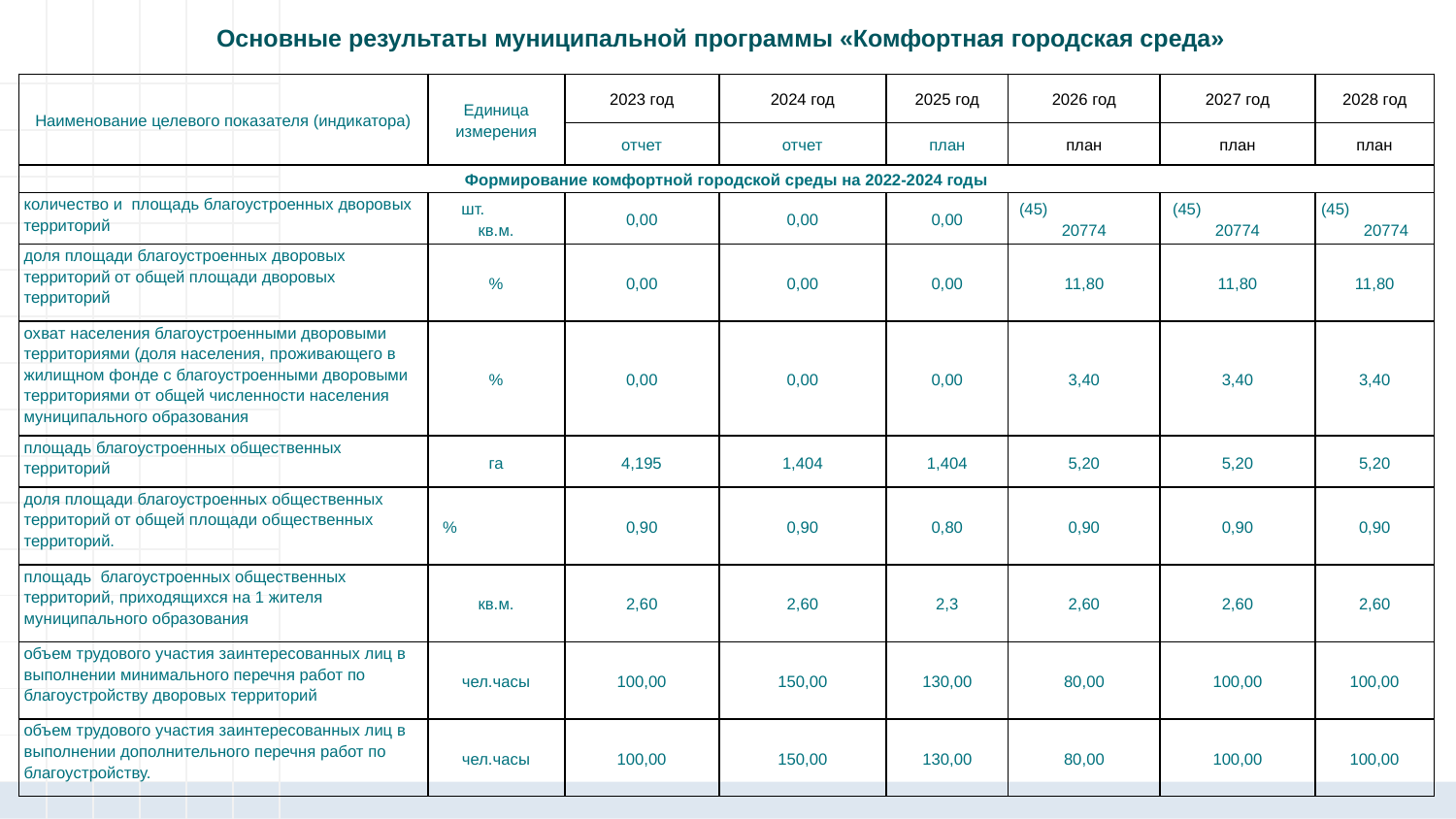

Основные результаты муниципальной программы «Комфортная городская среда»
| Наименование целевого показателя (индикатора) | Единица измерения | 2023 год | 2024 год | 2025 год | 2026 год | 2027 год | 2028 год |
| --- | --- | --- | --- | --- | --- | --- | --- |
|  |  | отчет | отчет | план | план | план | план |
| Формирование комфортной городской среды на 2022-2024 годы |  |  |  |  |  |  |  |
| количество и площадь благоустроенных дворовых территорий | шт. кв.м. | 0,00 | 0,00 | 0,00 | (45) 20774 | (45) 20774 | (45) 20774 |
| доля площади благоустроенных дворовых территорий от общей площади дворовых территорий | % | 0,00 | 0,00 | 0,00 | 11,80 | 11,80 | 11,80 |
| охват населения благоустроенными дворовыми территориями (доля населения, проживающего в жилищном фонде с благоустроенными дворовыми территориями от общей численности населения муниципального образования | % | 0,00 | 0,00 | 0,00 | 3,40 | 3,40 | 3,40 |
| площадь благоустроенных общественных территорий | га | 4,195 | 1,404 | 1,404 | 5,20 | 5,20 | 5,20 |
| доля площади благоустроенных общественных территорий от общей площади общественных территорий. | % | 0,90 | 0,90 | 0,80 | 0,90 | 0,90 | 0,90 |
| площадь благоустроенных общественных территорий, приходящихся на 1 жителя муниципального образования | кв.м. | 2,60 | 2,60 | 2,3 | 2,60 | 2,60 | 2,60 |
| объем трудового участия заинтересованных лиц в выполнении минимального перечня работ по благоустройству дворовых территорий | чел.часы | 100,00 | 150,00 | 130,00 | 80,00 | 100,00 | 100,00 |
| объем трудового участия заинтересованных лиц в выполнении дополнительного перечня работ по благоустройству. | чел.часы | 100,00 | 150,00 | 130,00 | 80,00 | 100,00 | 100,00 |